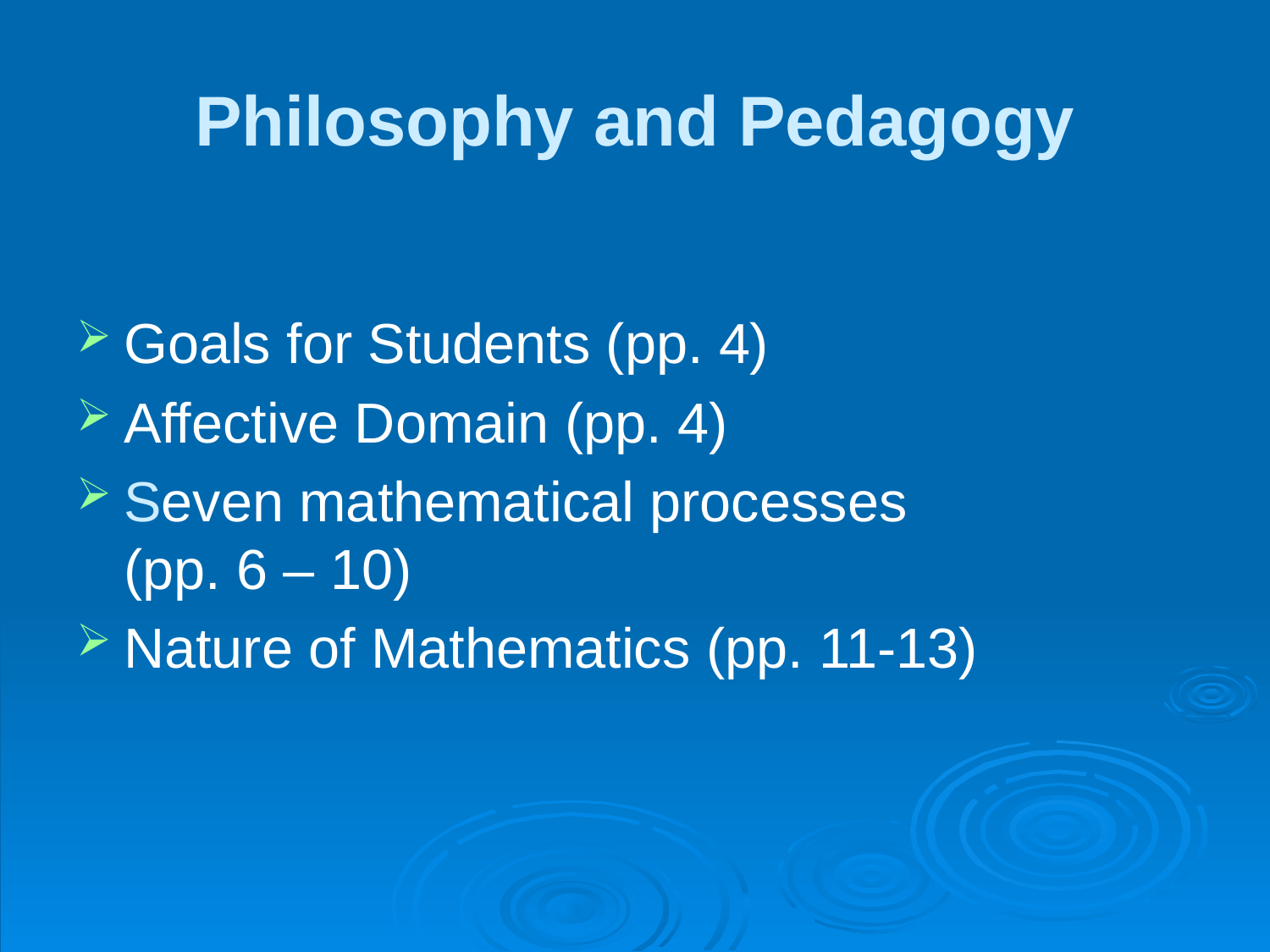

# Philosophy and Pedagogy

Goals for Students (pp. 4)
Affective Domain (pp. 4)
Seven mathematical processes              (pp. 6 – 10)
Nature of Mathematics (pp. 11-13)